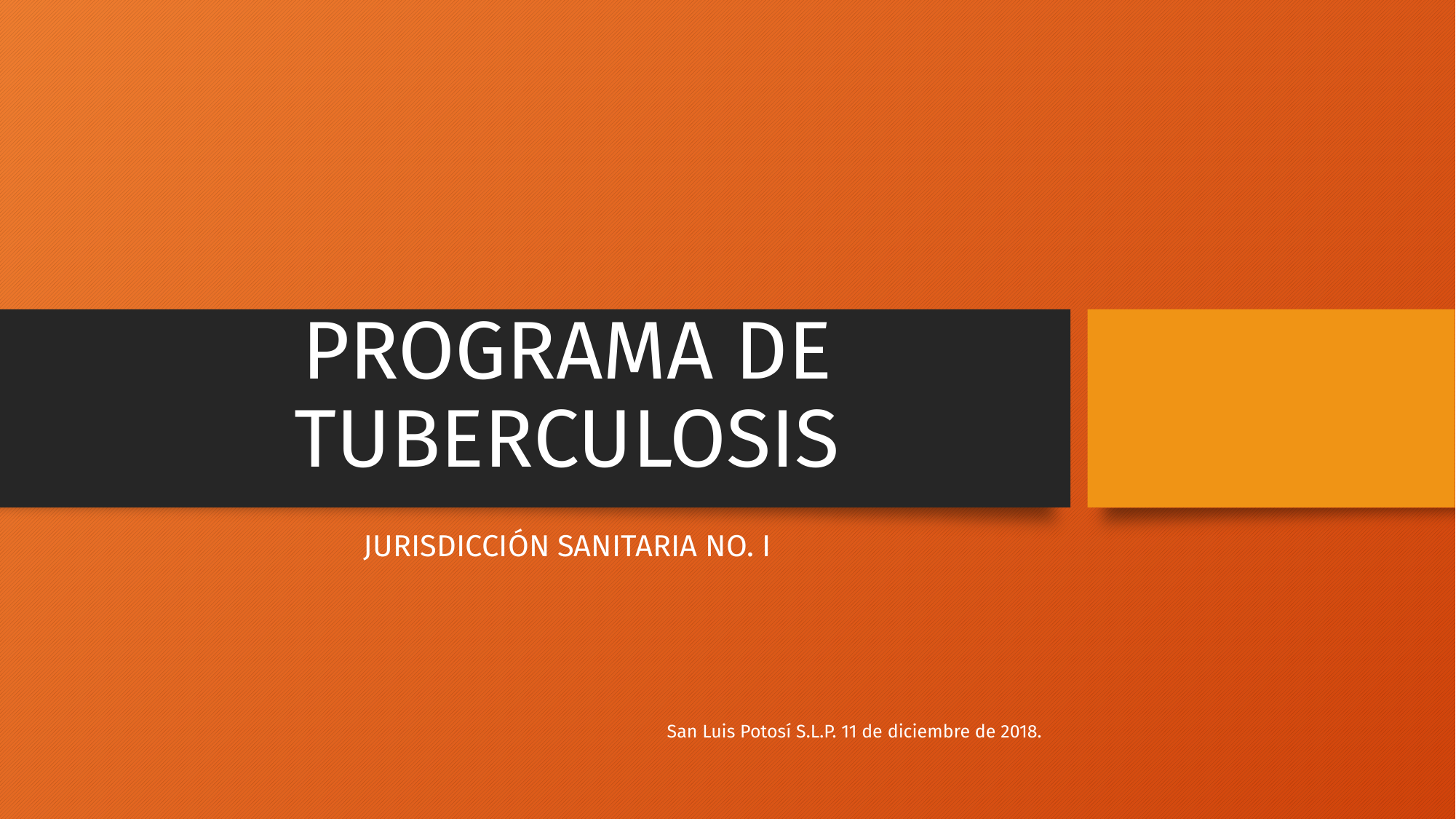

# PROGRAMA DE TUBERCULOSIS
JURISDICCIÓN SANITARIA NO. I

San Luis Potosí S.L.P. 11 de diciembre de 2018.